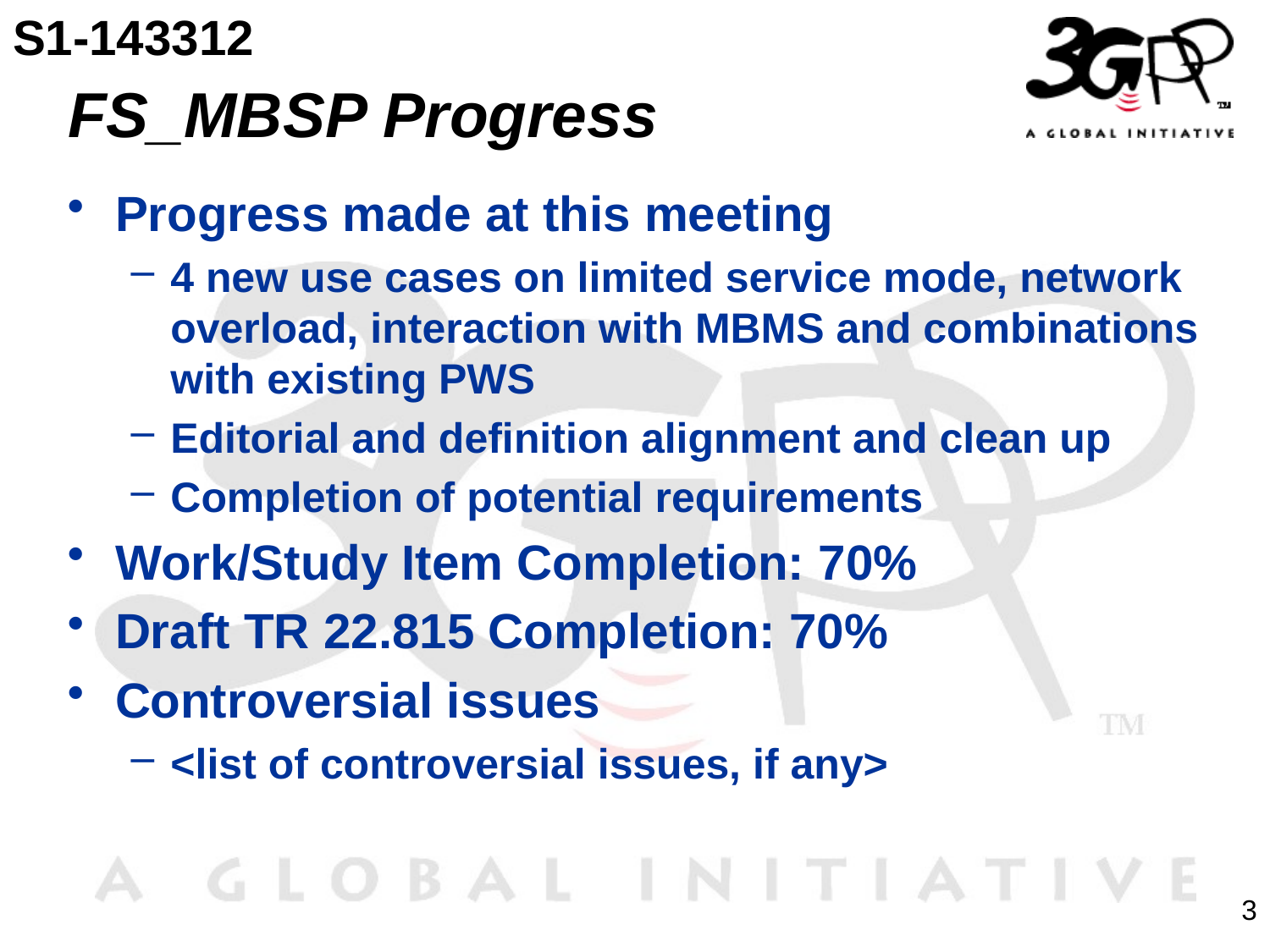

S1-143312

# FS_MBSP Progress
Progress made at this meeting
4 new use cases on limited service mode, network overload, interaction with MBMS and combinations with existing PWS
Editorial and definition alignment and clean up
Completion of potential requirements
Work/Study Item Completion: 70%
Draft TR 22.815 Completion: 70%
Controversial issues
<list of controversial issues, if any>
3